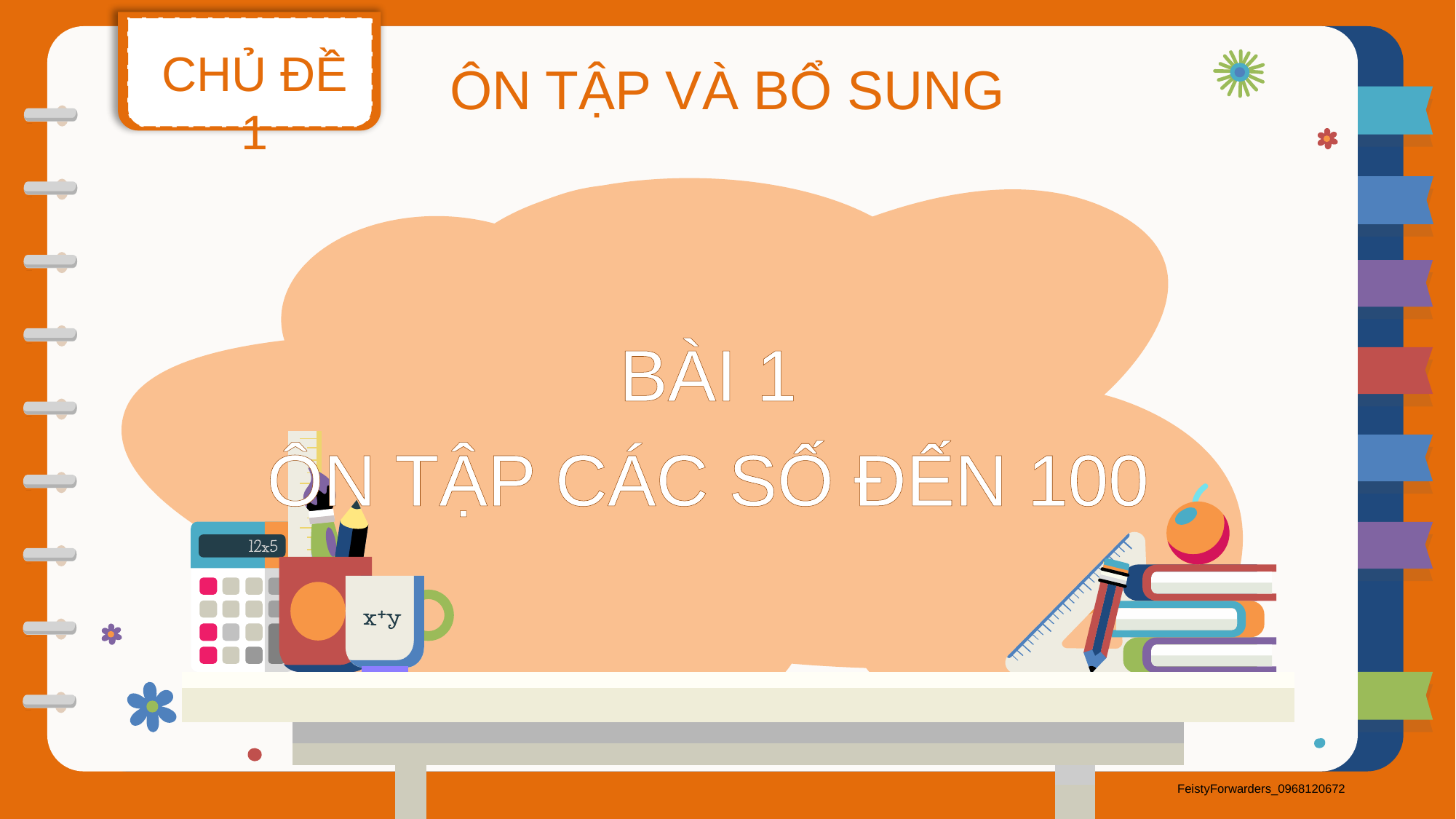

CHỦ ĐỀ 1
ÔN TẬP VÀ BỔ SUNG
BÀI 1
ÔN TẬP CÁC SỐ ĐẾN 100